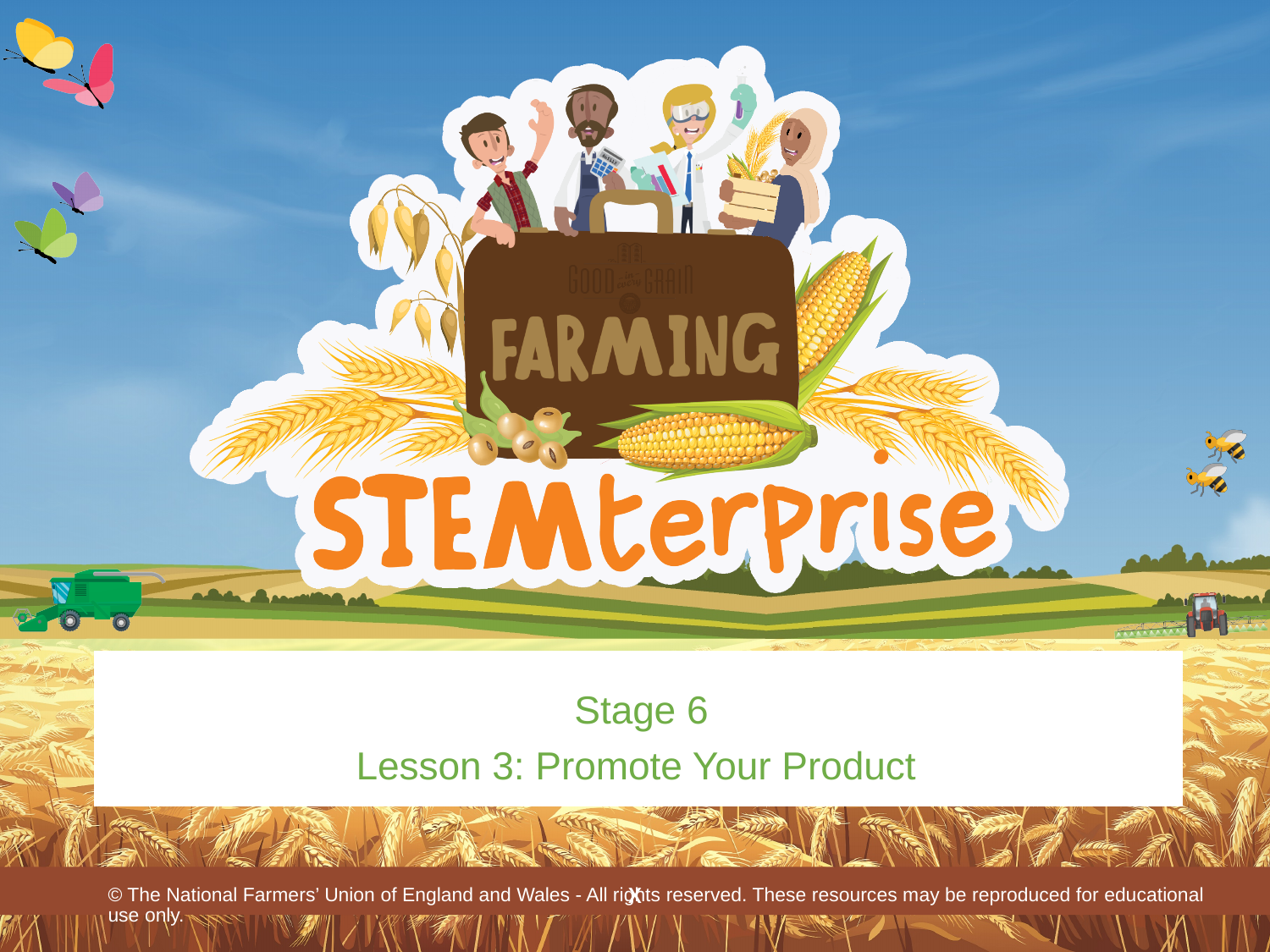

Stage 6
Lesson 3: Promote Your Product

© The National Farmers’ Union of England and Wales - All rights reserved. These resources may be reproduced for educational use only.

x